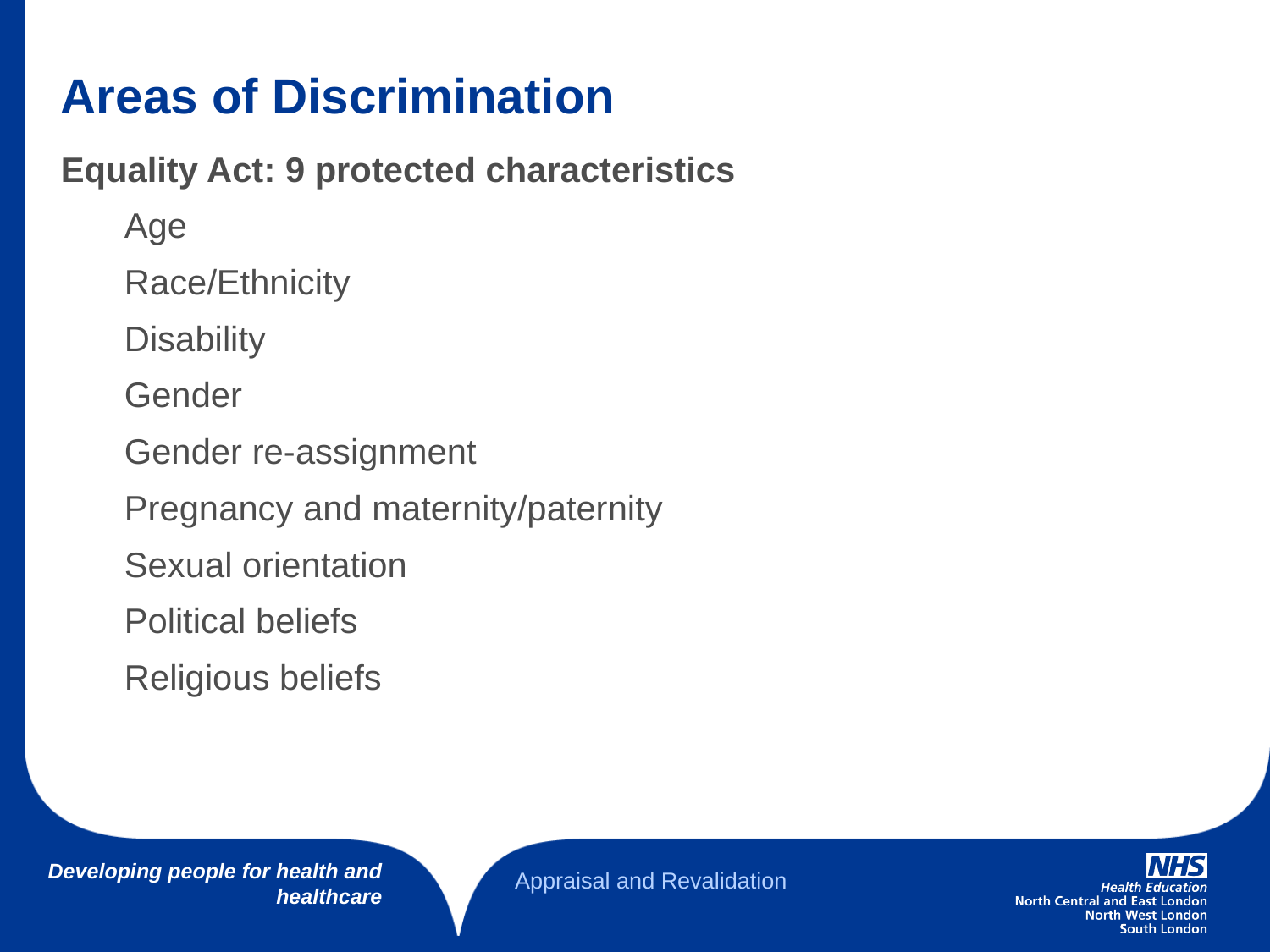

# Areas of Discrimination
Equality Act: 9 protected characteristics
Age
Race/Ethnicity
Disability
Gender
Gender re-assignment
Pregnancy and maternity/paternity
Sexual orientation
Political beliefs
Religious beliefs